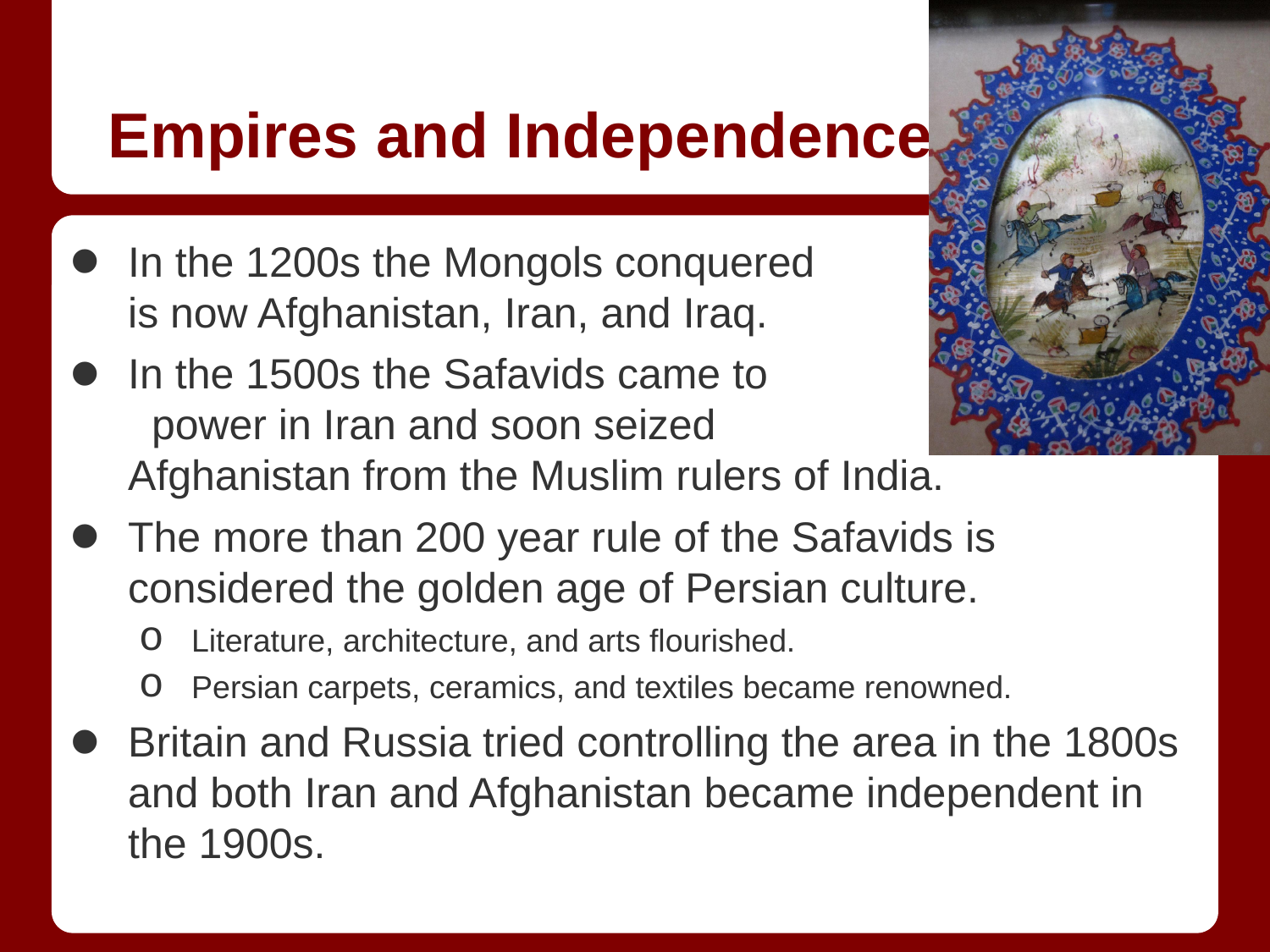

# Empires and Independence
In the 1200s the Mongols conquered                          what is now Afghanistan, Iran, and Iraq.
In the 1500s the Safavids came to                                        power in Iran and soon seized                                  Afghanistan from the Muslim rulers of India.
The more than 200 year rule of the Safavids is considered the golden age of Persian culture.
Literature, architecture, and arts flourished.
Persian carpets, ceramics, and textiles became renowned.
Britain and Russia tried controlling the area in the 1800s and both Iran and Afghanistan became independent in the 1900s.